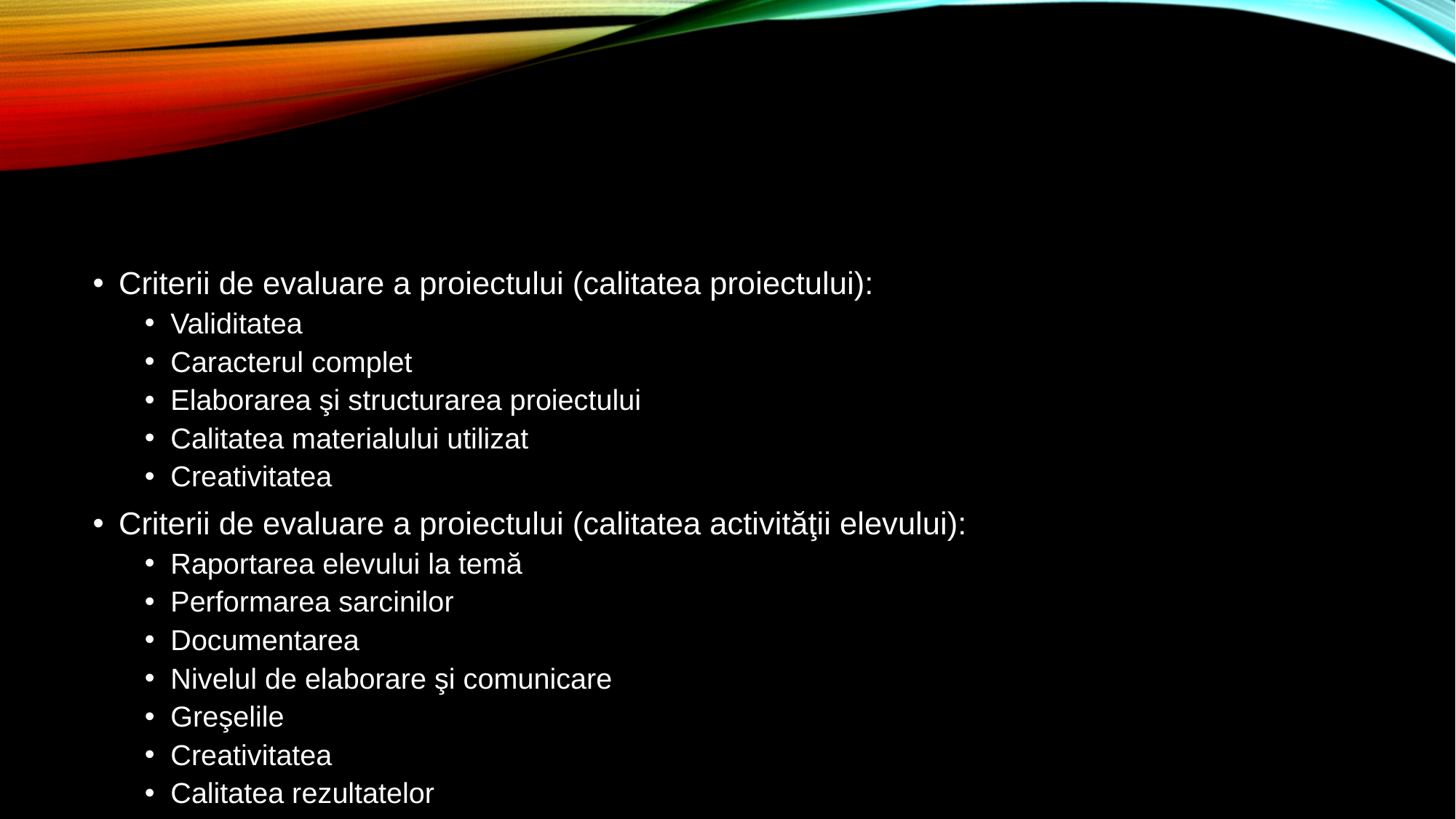

#
Criterii de evaluare a proiectului (calitatea proiectului):
Validitatea
Caracterul complet
Elaborarea şi structurarea proiectului
Calitatea materialului utilizat
Creativitatea
Criterii de evaluare a proiectului (calitatea activităţii elevului):
Raportarea elevului la temă
Performarea sarcinilor
Documentarea
Nivelul de elaborare şi comunicare
Greşelile
Creativitatea
Calitatea rezultatelor